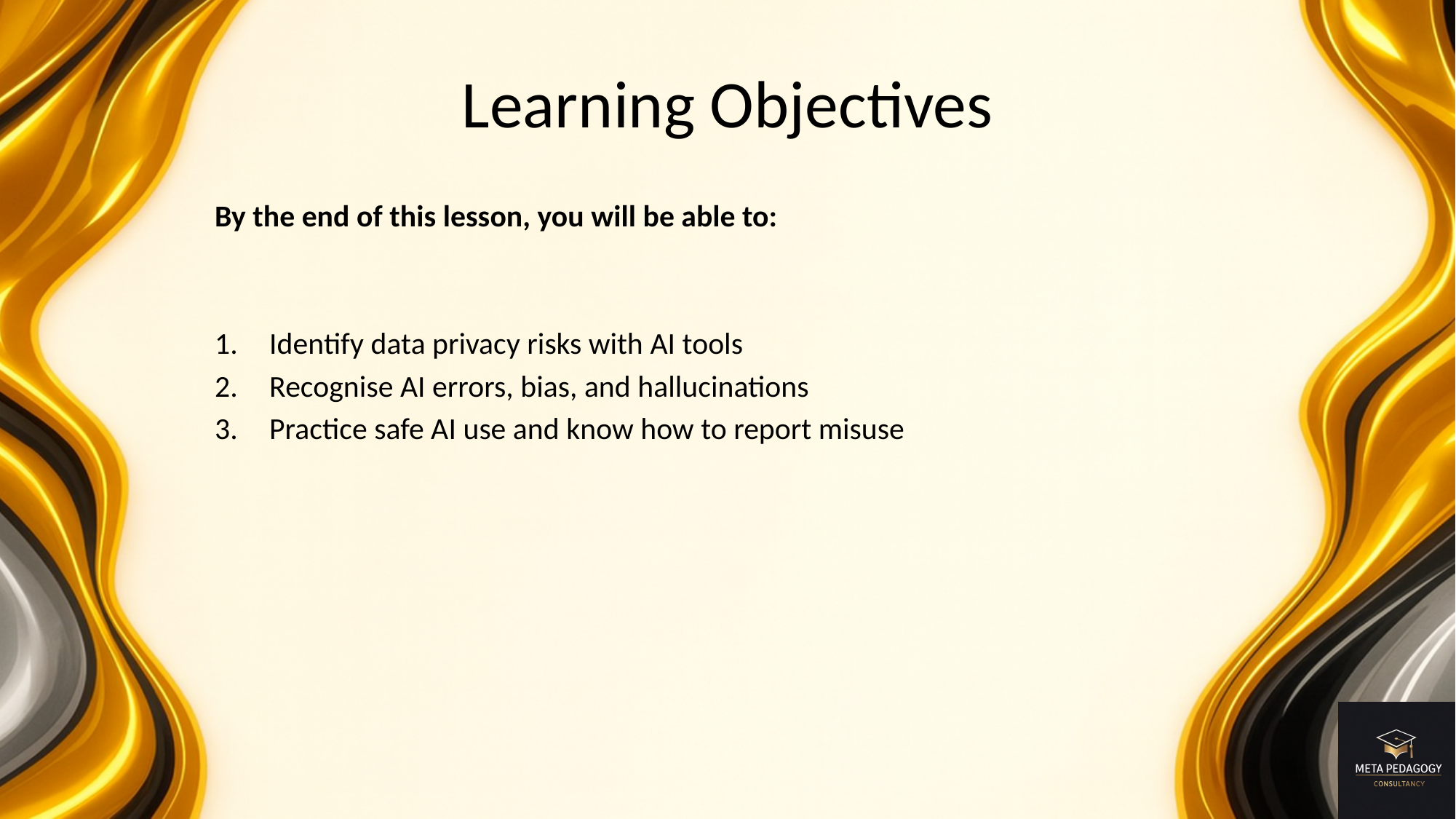

# Learning Objectives
By the end of this lesson, you will be able to:

Identify data privacy risks with AI tools
Recognise AI errors, bias, and hallucinations
Practice safe AI use and know how to report misuse